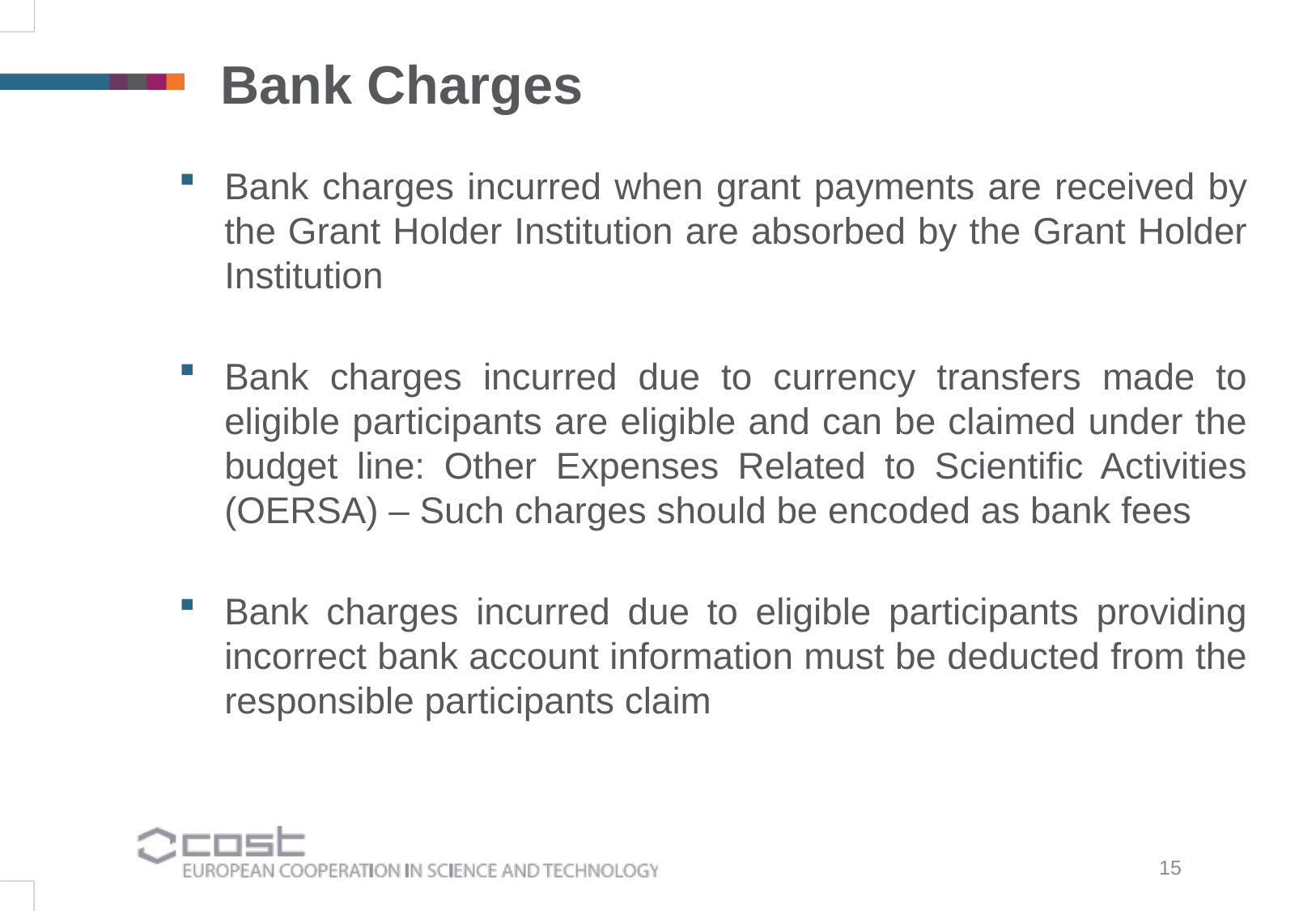

Bank Charges
Bank charges incurred when grant payments are received by the Grant Holder Institution are absorbed by the Grant Holder Institution

Bank charges incurred due to currency transfers made to eligible participants are eligible and can be claimed under the budget line: Other Expenses Related to Scientific Activities (OERSA) – Such charges should be encoded as bank fees

Bank charges incurred due to eligible participants providing incorrect bank account information must be deducted from the responsible participants claim

15